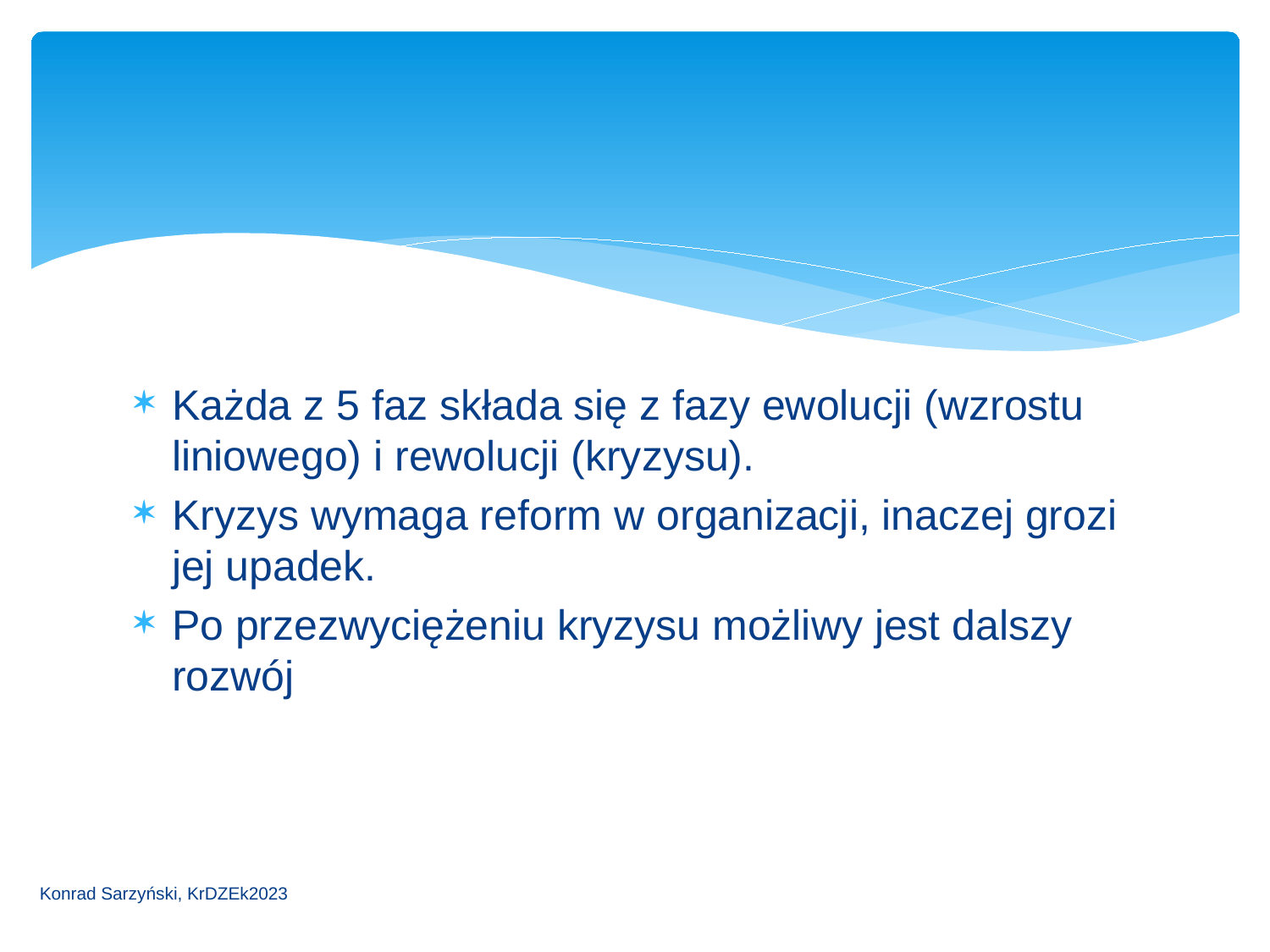

#
Każda z 5 faz składa się z fazy ewolucji (wzrostu liniowego) i rewolucji (kryzysu).
Kryzys wymaga reform w organizacji, inaczej grozi jej upadek.
Po przezwyciężeniu kryzysu możliwy jest dalszy rozwój
Konrad Sarzyński, KrDZEk2023